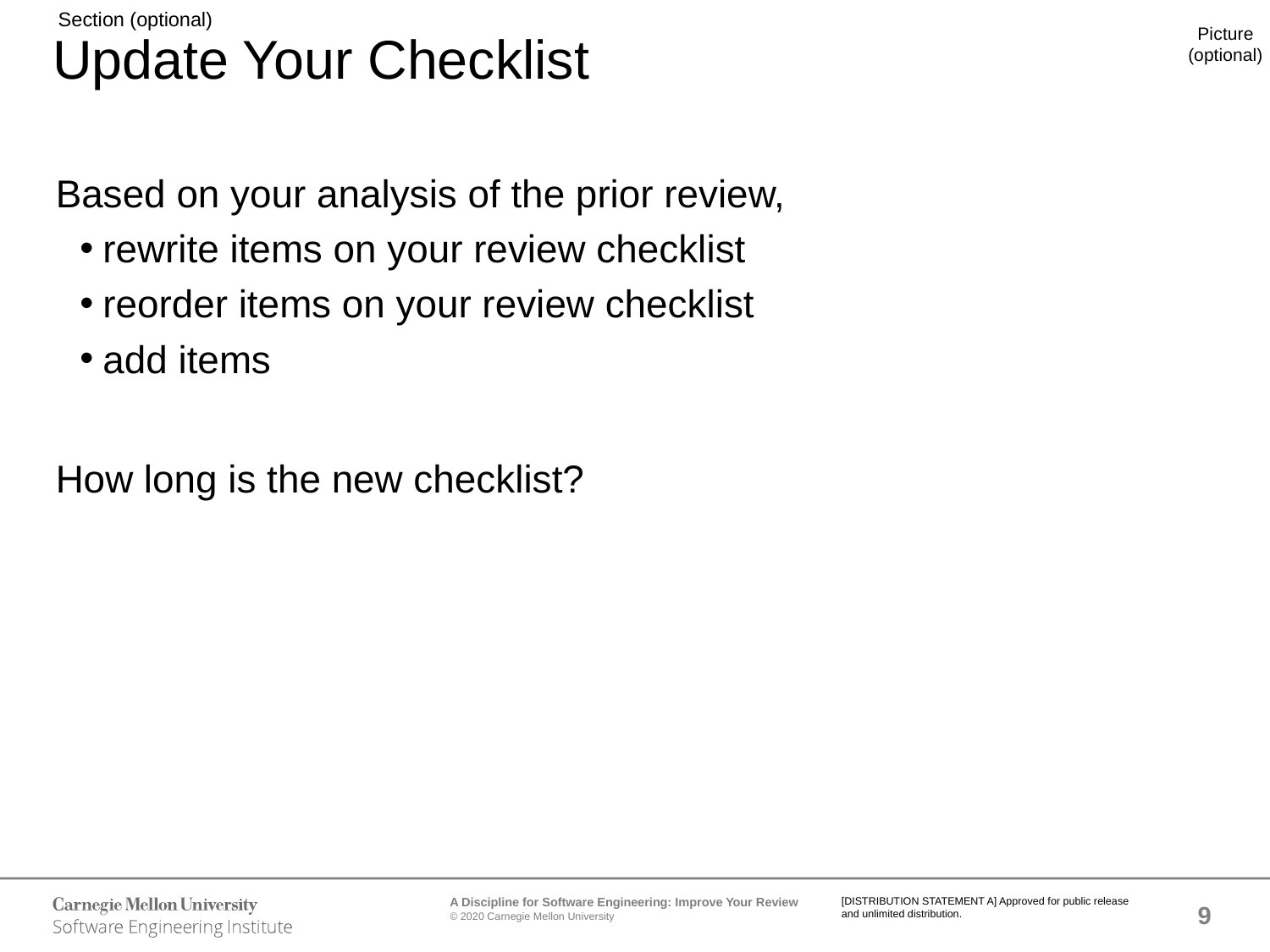

# Update Your Checklist
Based on your analysis of the prior review,
rewrite items on your review checklist
reorder items on your review checklist
add items

How long is the new checklist?